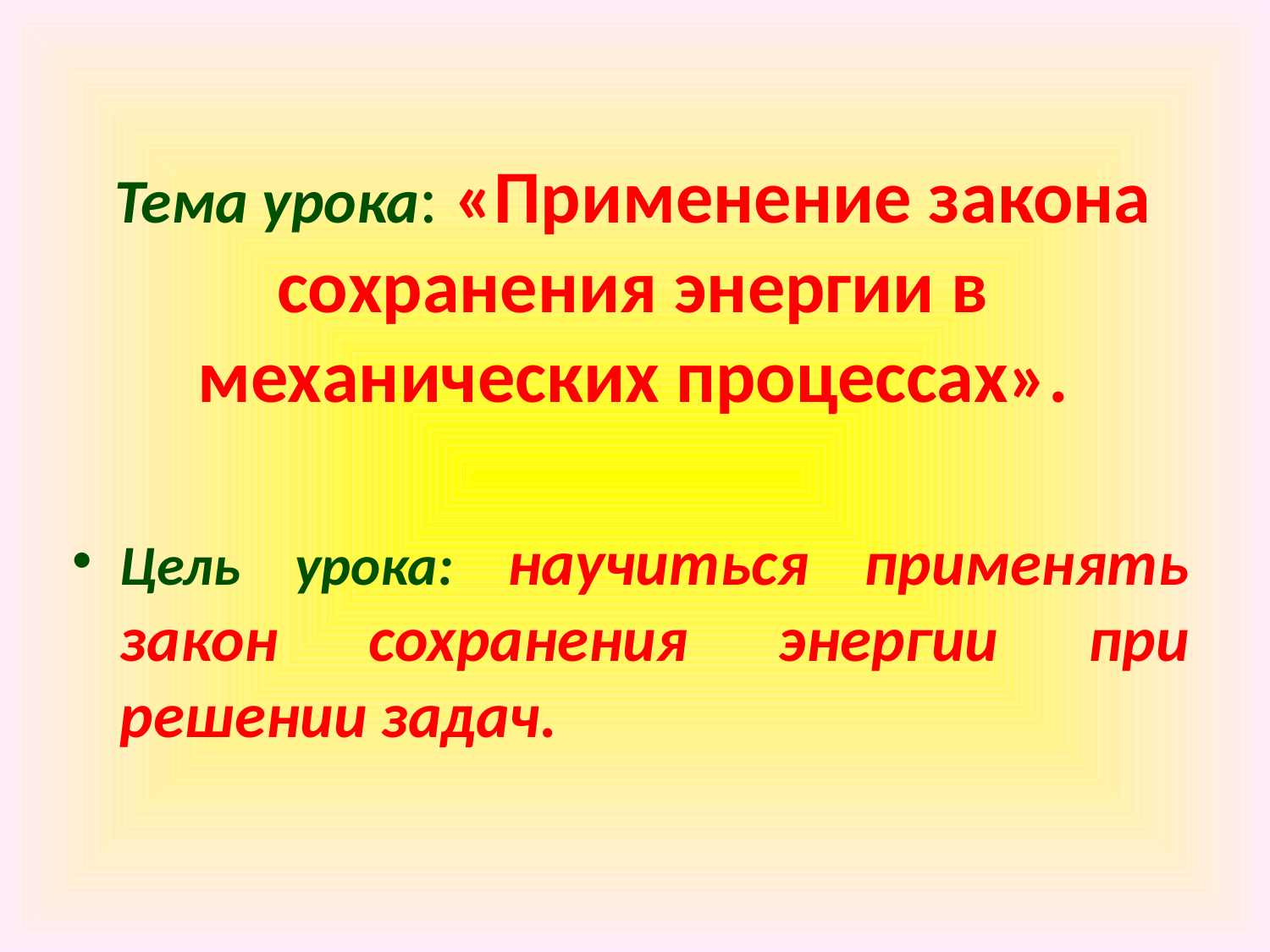

# Тема урока: «Применение закона сохранения энергии в механических процессах».
Цель урока: научиться применять закон сохранения энергии при решении задач.